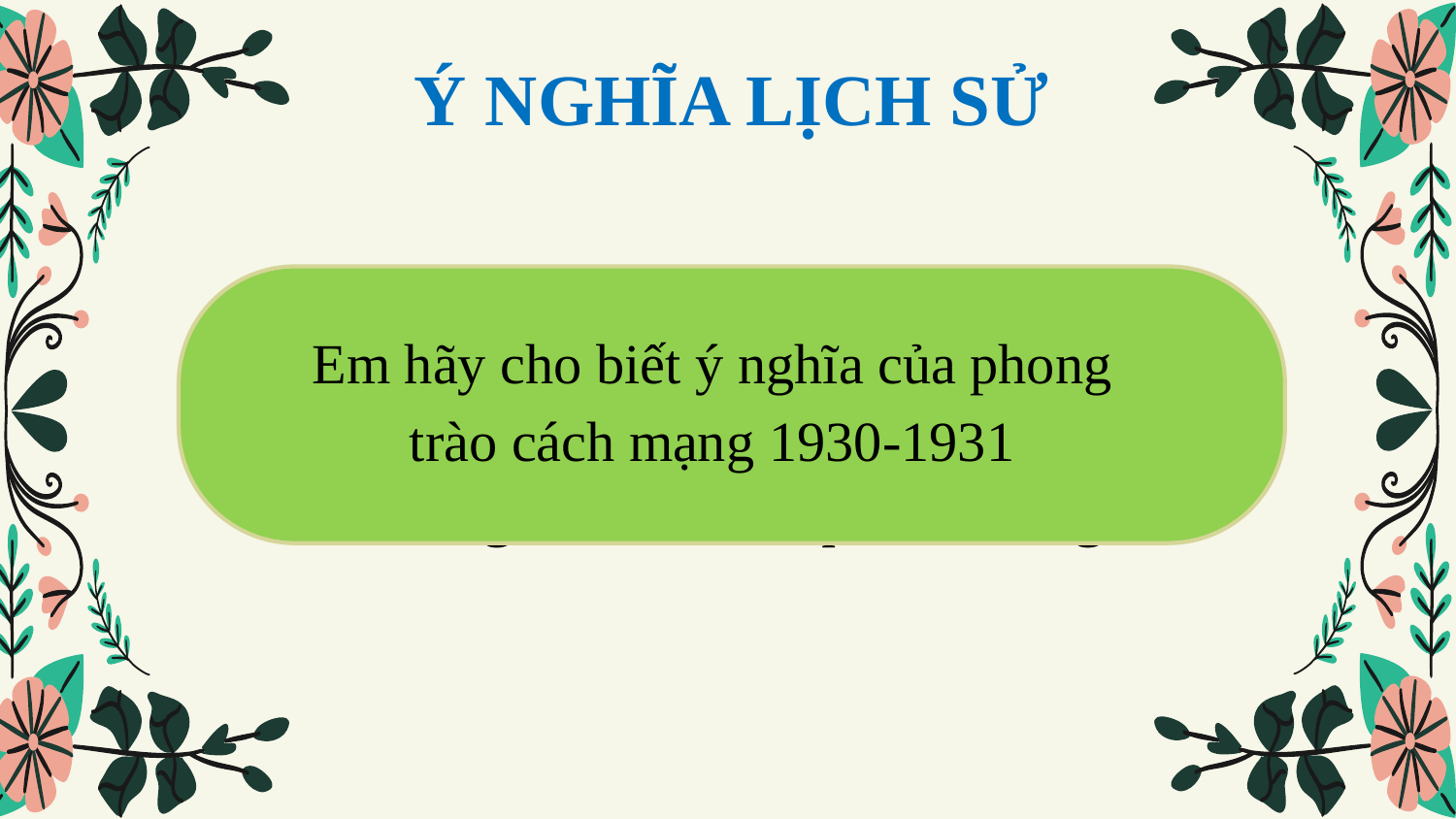

Ý NGHĨA LỊCH SỬ

Em hãy cho biết ý nghĩa của phong trào cách mạng 1930-1931
Phong trào chứng tỏ tinh thần đấu tranh kiên cường, oanh liệt và khả năng cách mạng to lớn của quần chúng.